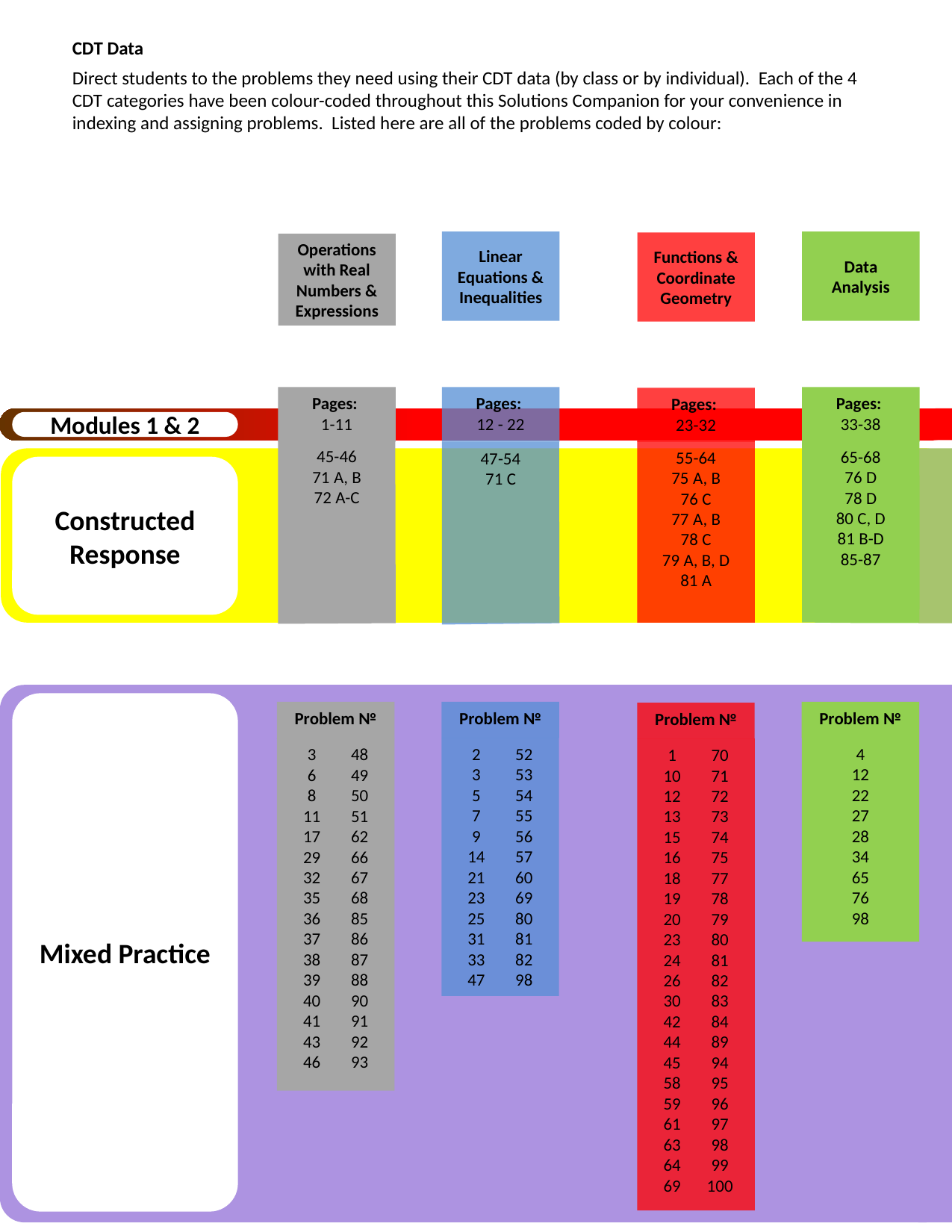

Linear Equations & Inequalities
Operations with Real Numbers & Expressions
Data Analysis
Functions & Coordinate Geometry
CDT Data

Direct students to the problems they need using their CDT data (by class or by individual).  Each of the 4 CDT categories have been colour-coded throughout this Solutions Companion for your convenience in indexing and assigning problems.  Listed here are all of the problems coded by colour:
Data Analysis
Linear Equations & Inequalities
Functions & Coordinate Geometry
Operations with Real Numbers & Expressions
Pages:
33-38
Pages:
1-11
Pages:
12 - 22
Pages:
23-32

Modules 1 & 2
45-46
71 A, B
72 A-C
65-68
76 D
78 D
80 C, D
81 B-D
85-87
55-64
75 A, B
76 C
77 A, B
78 C
79 A, B, D
81 A
47-54
71 C

Constructed Response

Mixed Practice
Problem №
Problem №
Problem №
Problem №
2
3
5
7
9
14
21
23
25
31
33
47
52
53
54
55
56
57
60
69
80
81
82
98
4
12
22
27
28
34
65
76
98
3
6
8
11
17
29
32
35
36
37
38
39
40
41
43
46

48
49
50
51
62
66
67
68
85
86
87
88
90
91
92
93

1
10
12
13
15
16
18
19
20
23
24
26
30
42
44
45
58
59
61
63
64
69
70
71
72
73
74
75
77
78
79
80
81
82
83
84
89
94
95
96
97
98
99
100